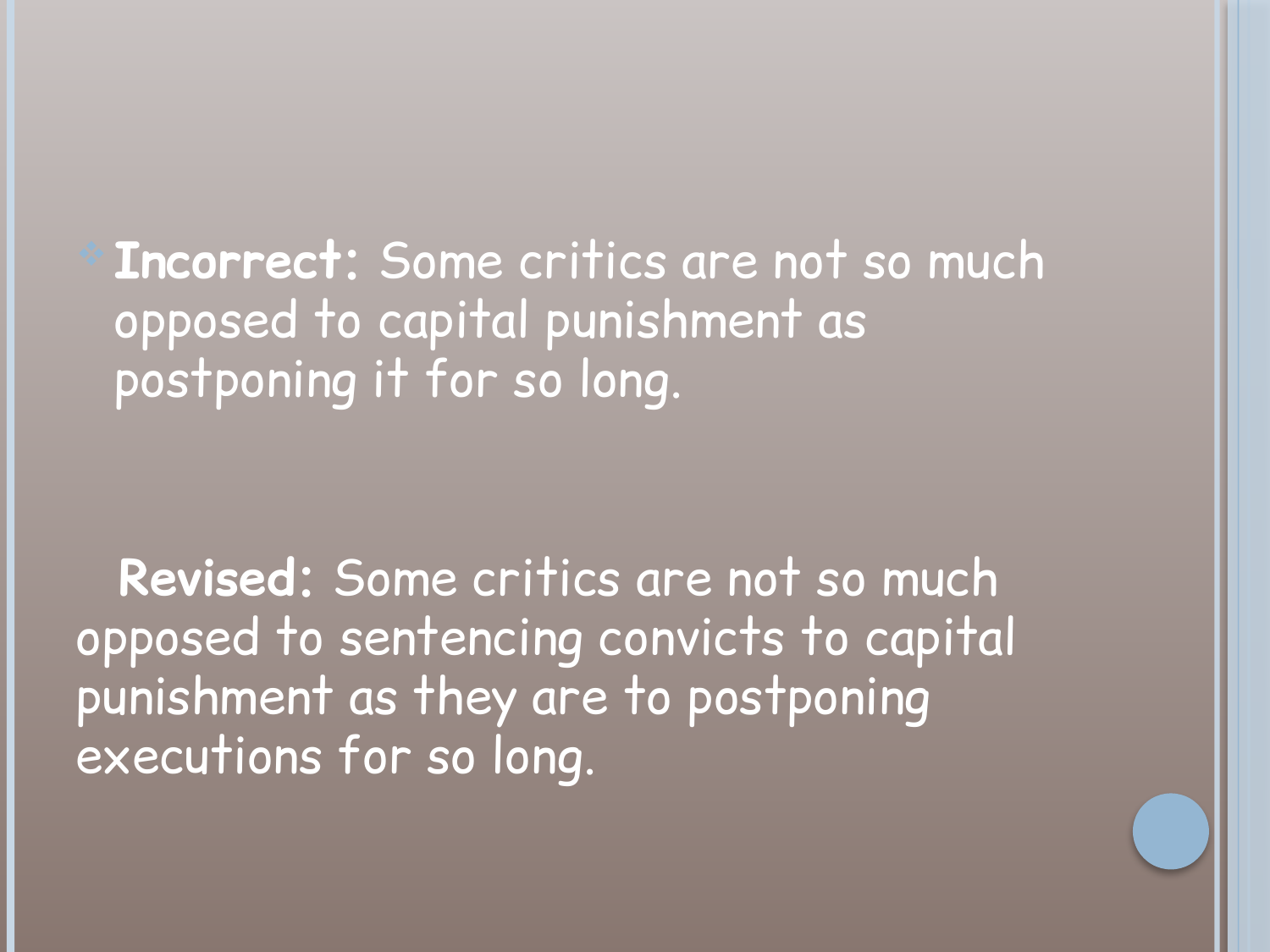

#
Incorrect: Some critics are not so much opposed to capital punishment as postponing it for so long.

  Revised: Some critics are not so much opposed to sentencing convicts to capital punishment as they are to postponing executions for so long.